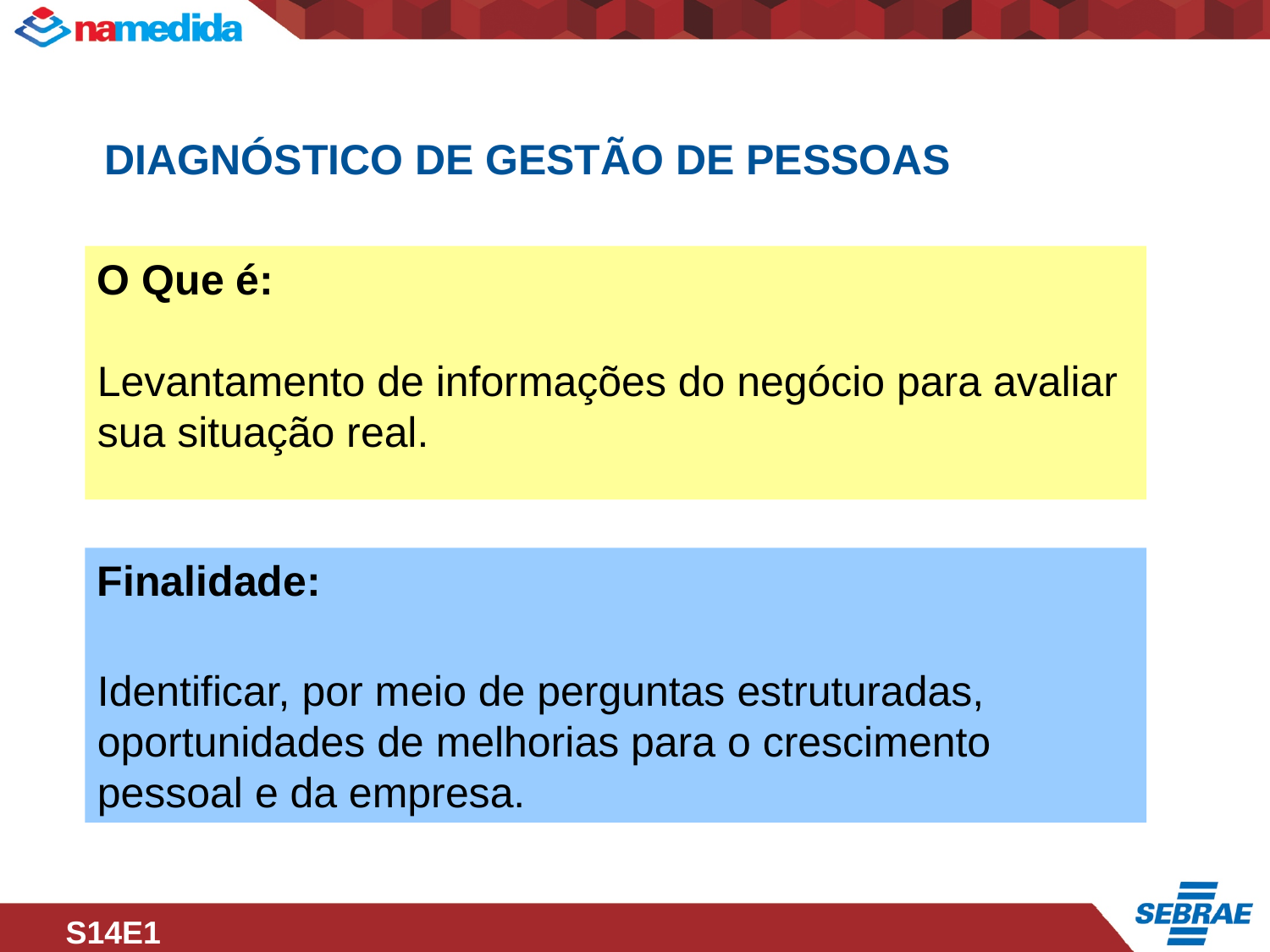

DIAGNÓSTICO DE GESTÃO DE PESSOAS
O Que é:

Levantamento de informações do negócio para avaliar sua situação real.
Finalidade:

Identificar, por meio de perguntas estruturadas, oportunidades de melhorias para o crescimento pessoal e da empresa.
S14E1